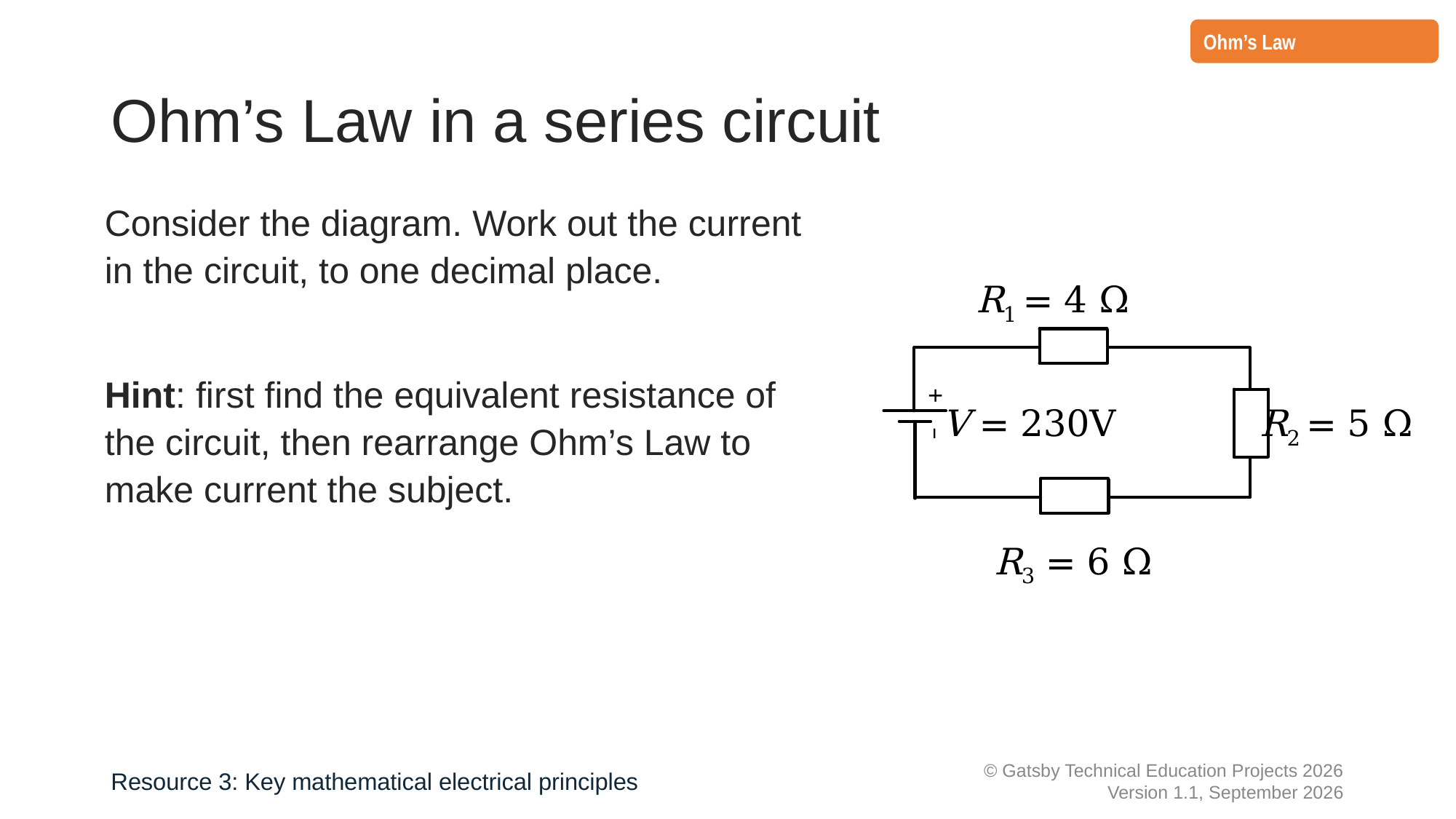

Ohm’s Law
# Ohm’s Law in a series circuit
Consider the diagram. Work out the current in the circuit, to one decimal place.

Hint: first find the equivalent resistance of the circuit, then rearrange Ohm’s Law to make current the subject.
R1 = 4 Ω
+
–
V = 230V
R2 = 5 Ω
R3 = 6 Ω
Resource 3: Key mathematical electrical principles